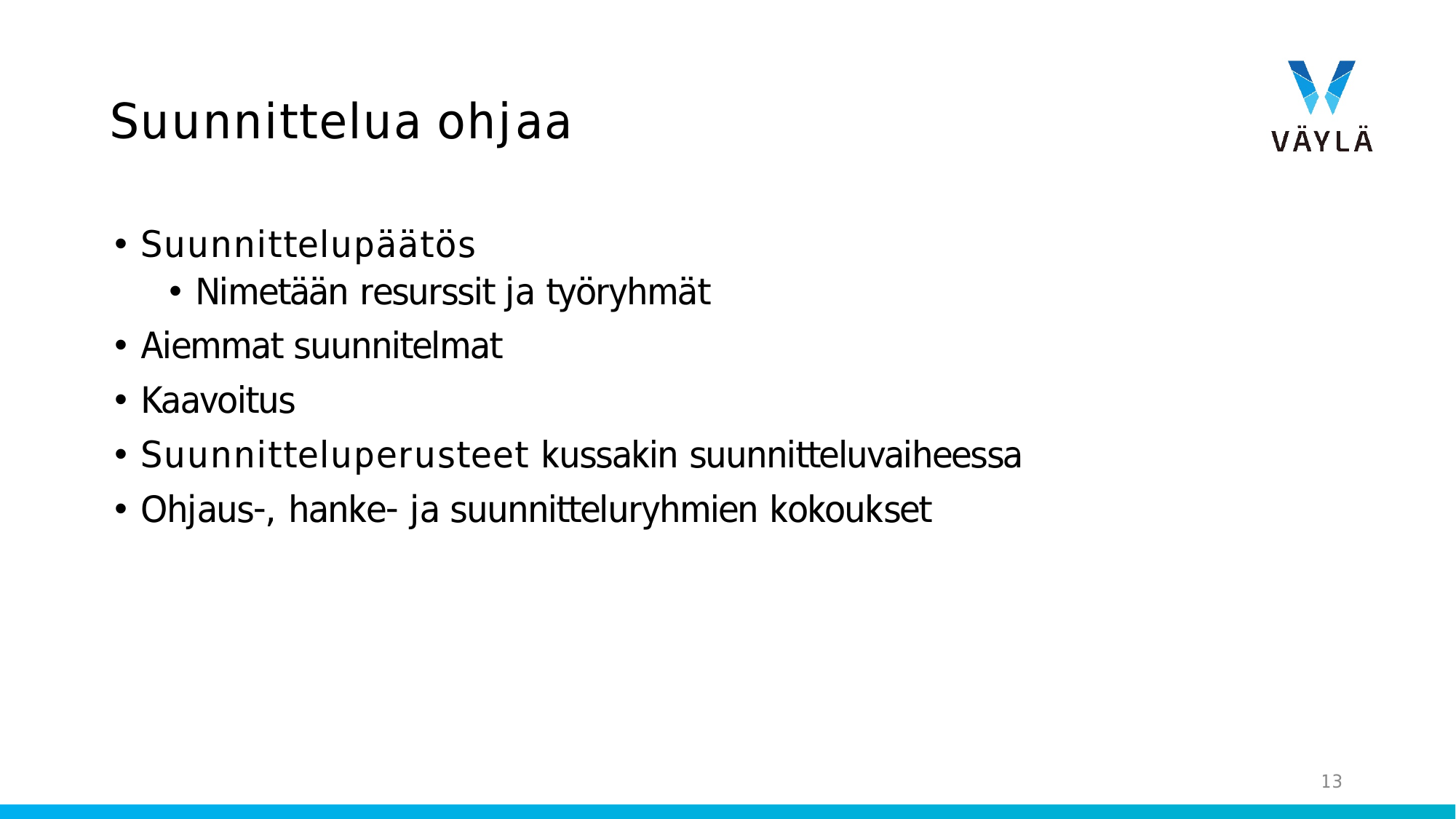

# Suunnittelua ohjaa
Suunnittelupäätös
Nimetään resurssit ja työryhmät
Aiemmat suunnitelmat
Kaavoitus
Suunnitteluperusteet kussakin suunnitteluvaiheessa
Ohjaus-, hanke- ja suunnitteluryhmien kokoukset
13